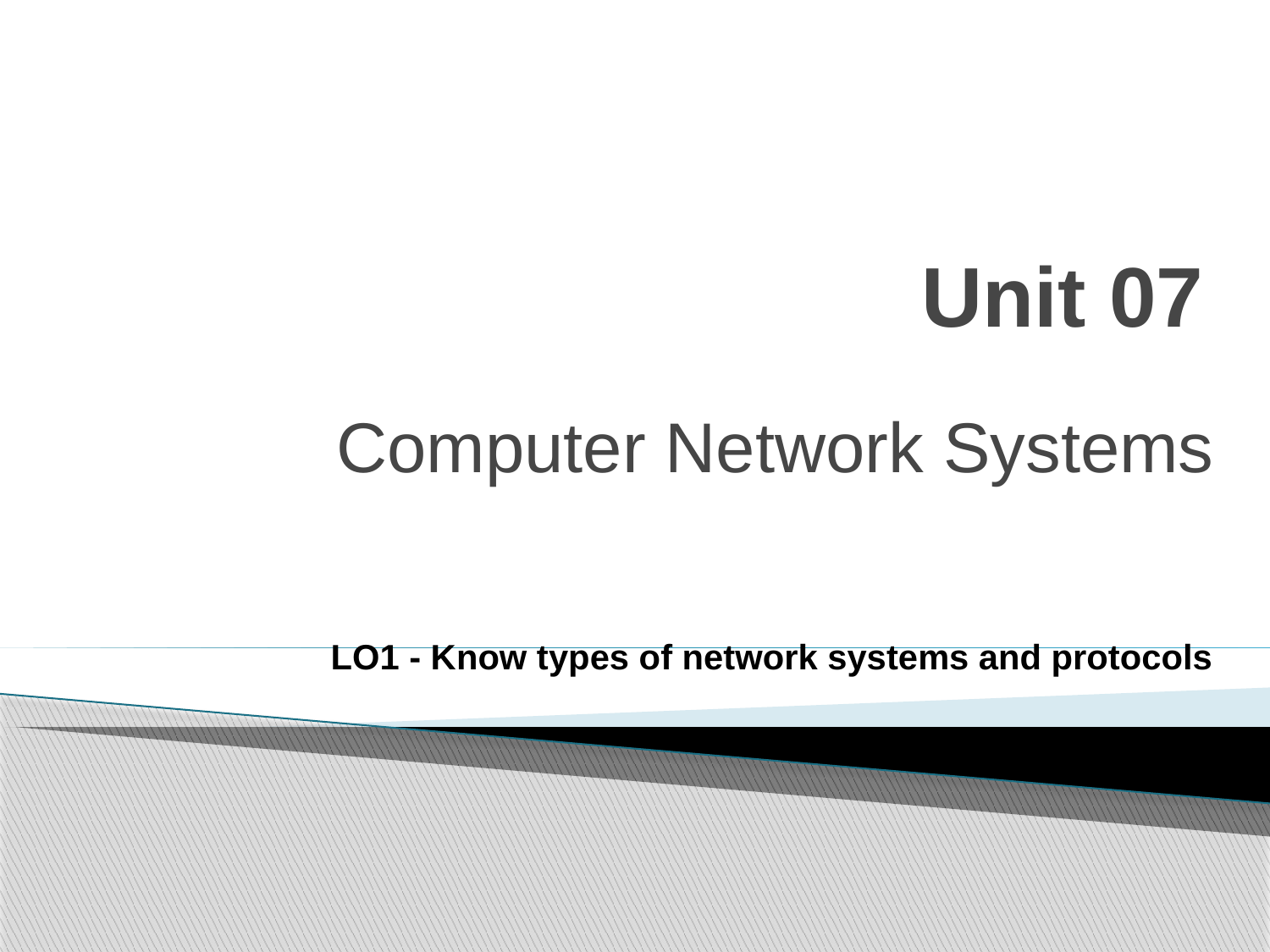

# Unit 07
Computer Network Systems
LO1 - Know types of network systems and protocols